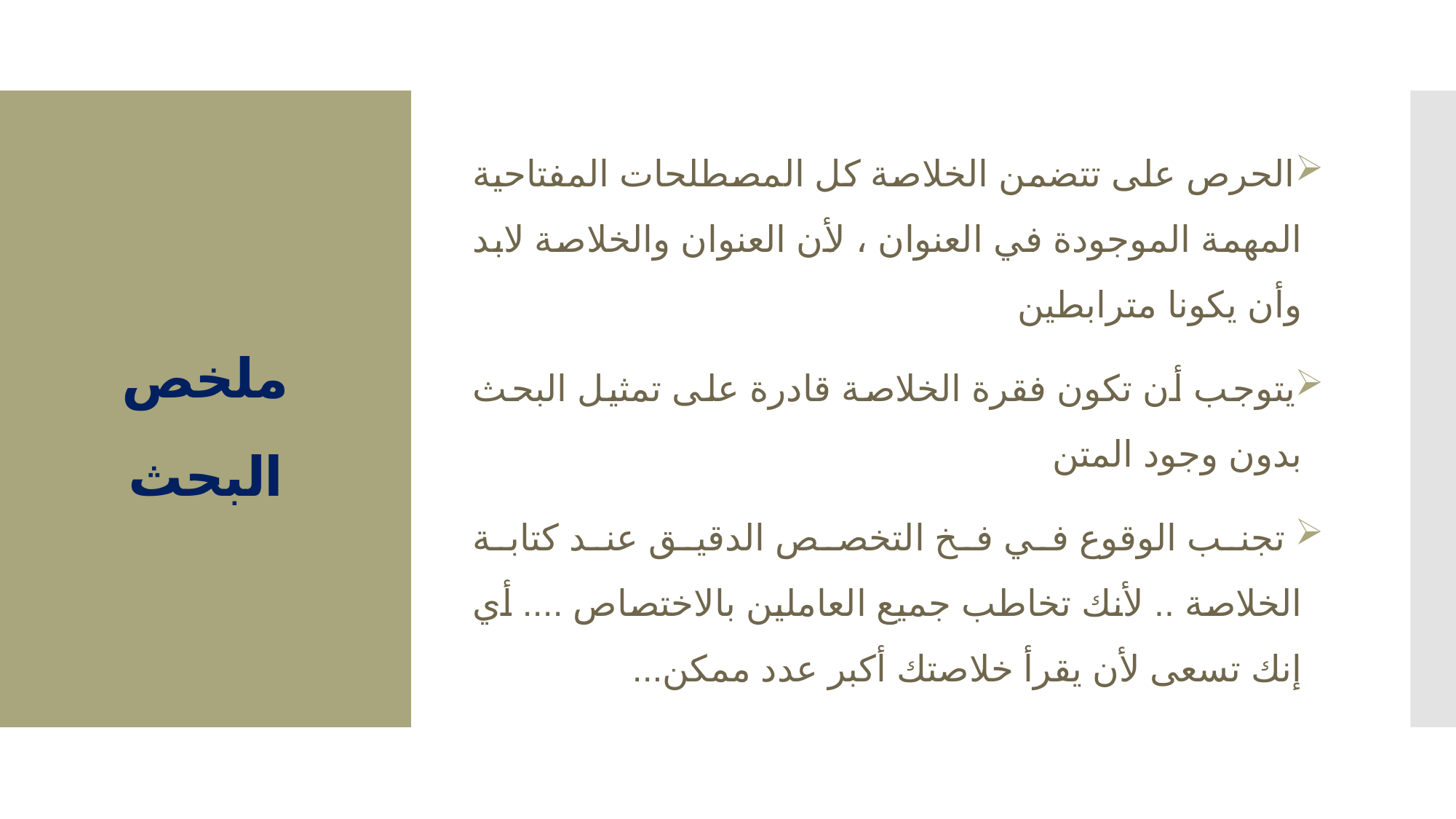

الحرص على تتضمن الخلاصة كل المصطلحات المفتاحية المهمة الموجودة في العنوان ، لأن العنوان والخلاصة لابد وأن يكونا مترابطين
يتوجب أن تكون فقرة الخلاصة قادرة على تمثيل البحث بدون وجود المتن
 تجنب الوقوع في فخ التخصص الدقيق عند كتابة الخلاصة .. لأنك تخاطب جميع العاملين بالاختصاص .... أي إنك تسعى لأن يقرأ خلاصتك أكبر عدد ممكن...
# ملخص البحث